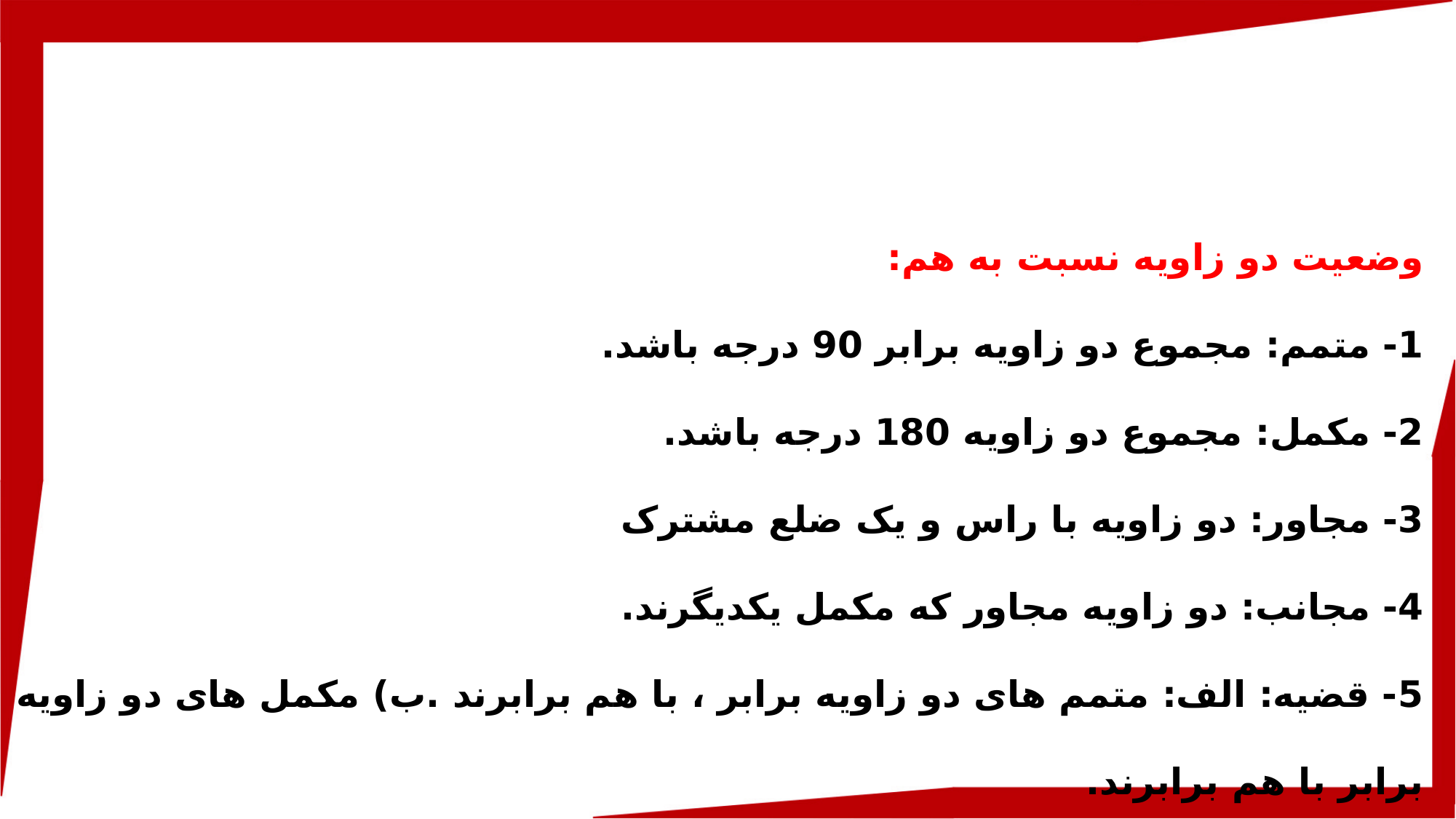

وضعیت دو زاویه نسبت به هم:
1- متمم: مجموع دو زاویه برابر 90 درجه باشد.
2- مکمل: مجموع دو زاویه 180 درجه باشد.
3- مجاور: دو زاویه با راس و یک ضلع مشترک
4- مجانب: دو زاویه مجاور که مکمل یکدیگرند.
5- قضیه: الف: متمم های دو زاویه برابر ، با هم برابرند .ب) مکمل های دو زاویه برابر با هم برابرند.
6- نیمساز: نیم خطی درون زاویه که از راس زاویه رسم می شود و زاویه را به دو قسمت برابر تقسیم می کند.